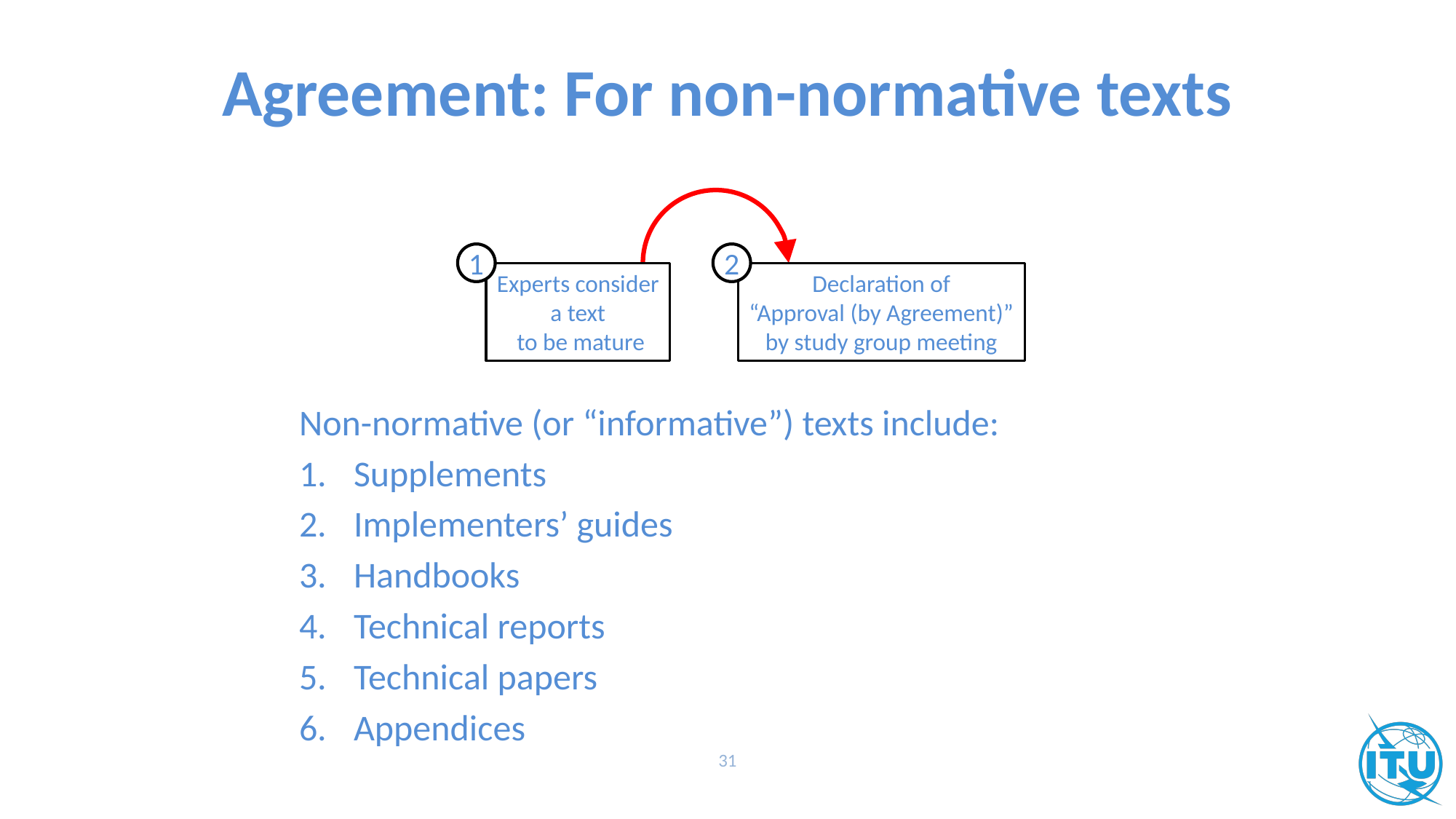

# Agreement: For non-normative texts

2

Declaration of
“Approval (by Agreement)”
by study group meeting
1

Experts consider
a text
 to be mature
Non-normative (or “informative”) texts include:
Supplements
Implementers’ guides
Handbooks
Technical reports
Technical papers
Appendices
31